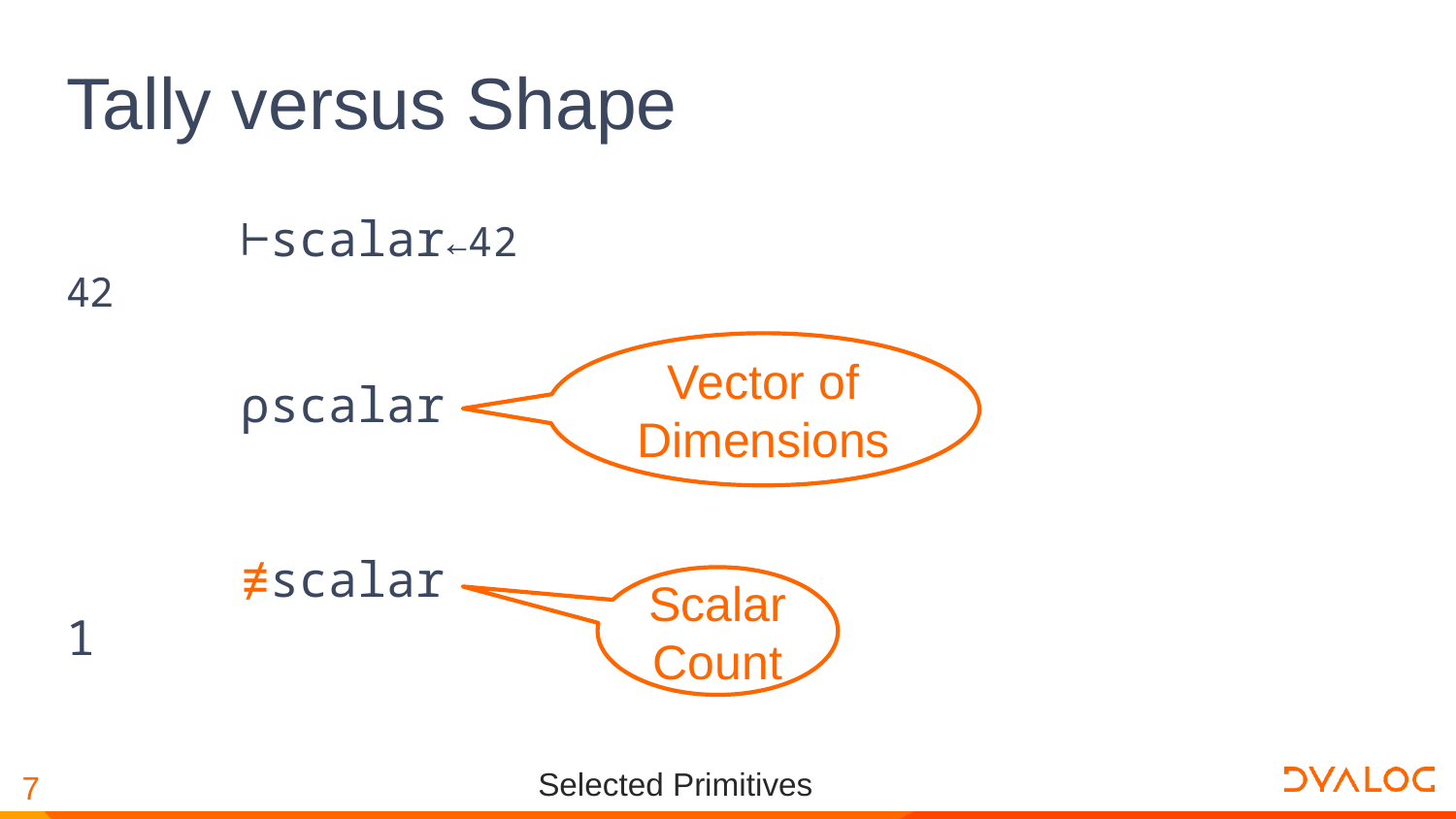

# Tally versus Shape
      ⊢scalar←42
42
      ⍴scalar

      ≢scalar
1
Vector of Dimensions
Scalar
Count